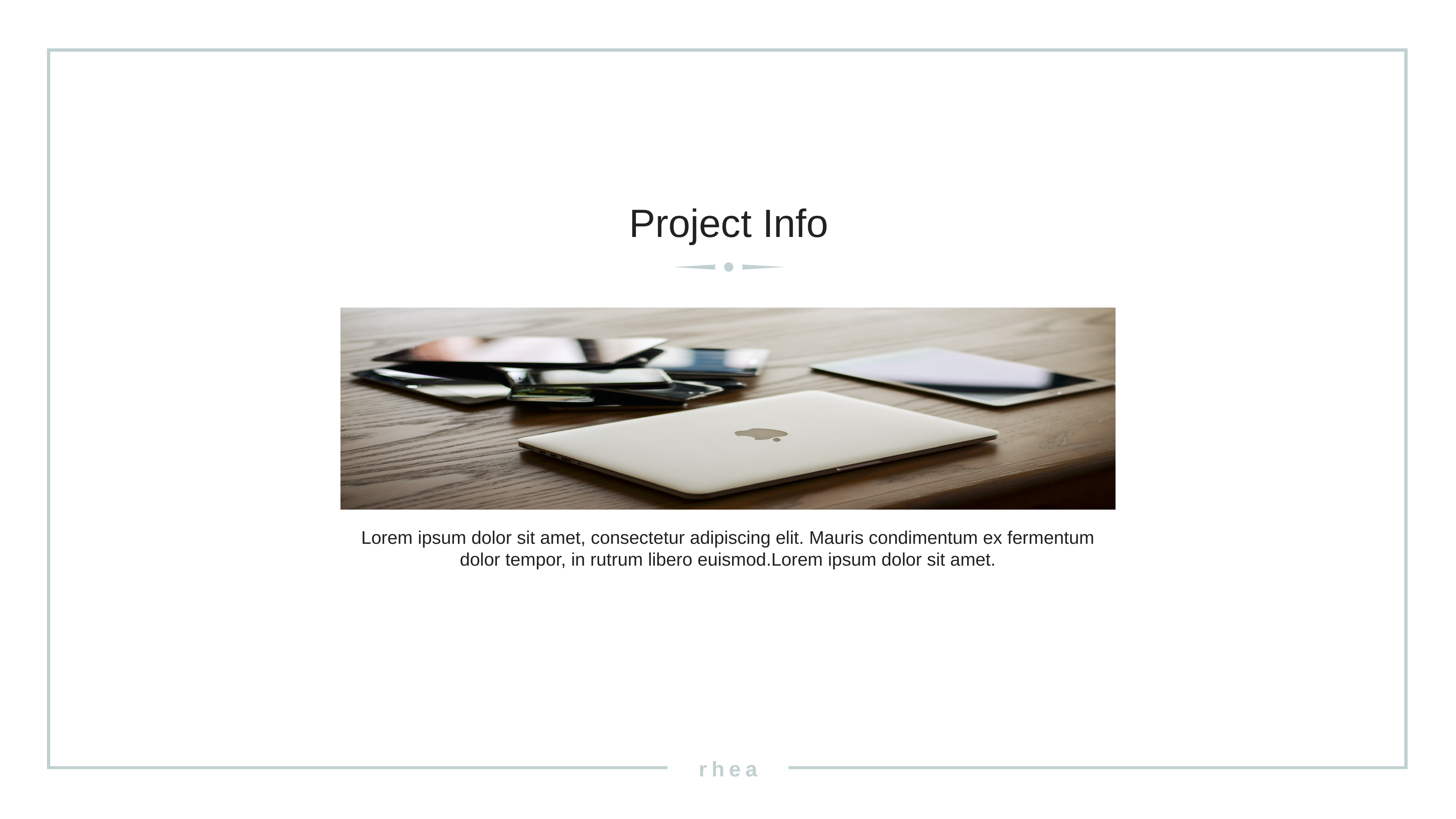

Project Info

Lorem ipsum dolor sit amet, consectetur adipiscing elit. Mauris condimentum ex fermentum dolor tempor, in rutrum libero euismod.Lorem ipsum dolor sit amet.